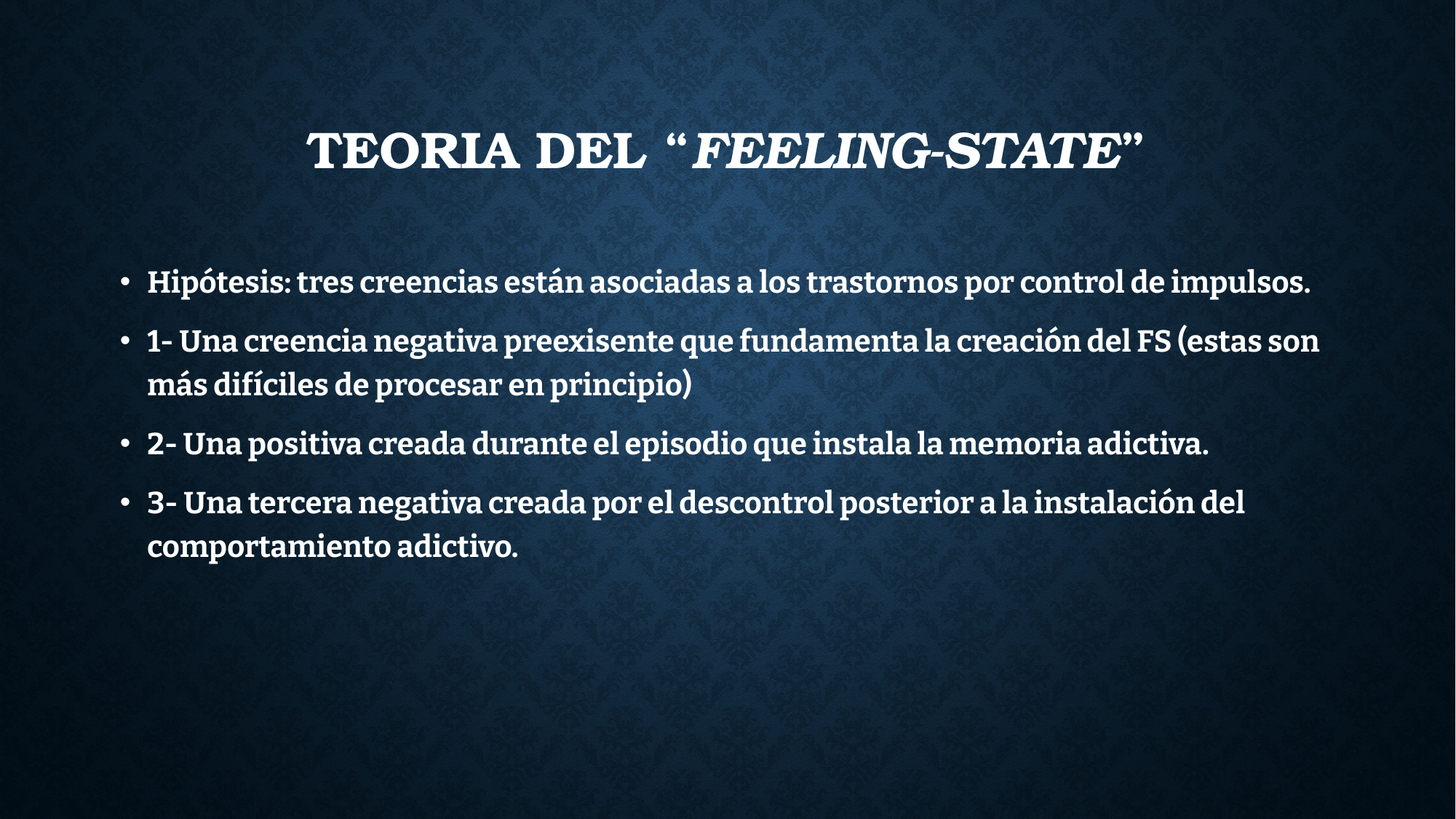

# Teoria del “feeling-state”
Hipótesis: tres creencias están asociadas a los trastornos por control de impulsos.
1- Una creencia negativa preexisente que fundamenta la creación del FS (estas son más difíciles de procesar en principio)
2- Una positiva creada durante el episodio que instala la memoria adictiva.
3- Una tercera negativa creada por el descontrol posterior a la instalación del comportamiento adictivo.